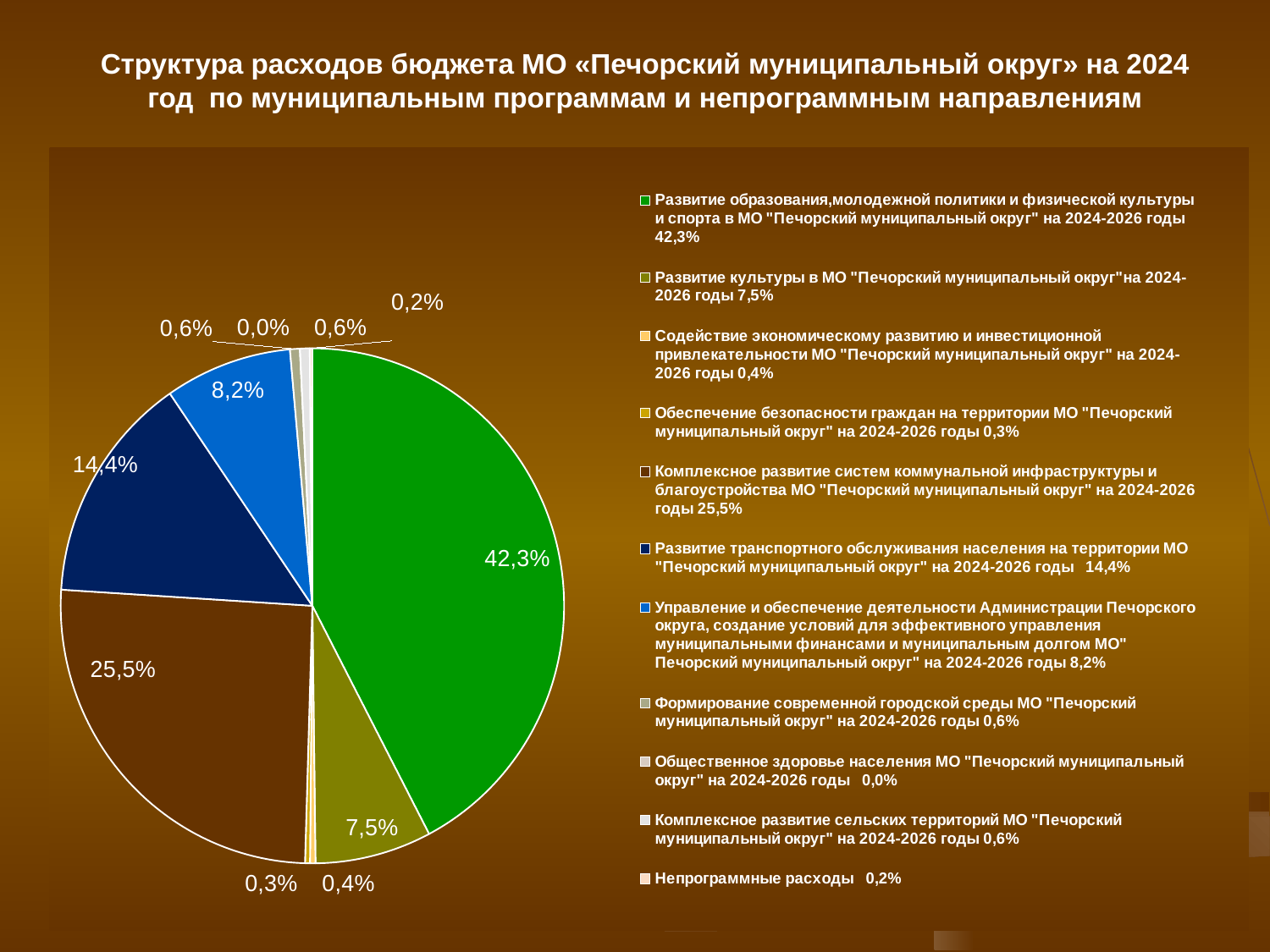

# Структура расходов бюджета МО «Печорский муниципальный округ» на 2024 год  по муниципальным программам и непрограммным направлениям

### Chart

| Category |  |
|---|---|
| Развитие образования,молодежной политики и физической культуры и спорта в МО "Печорский муниципальный округ" на 2024-2026 годы 42,3% | 391846.3 |
| Развитие культуры в МО "Печорский муниципальный округ"на 2024-2026 годы 7,5% | 69232.4 |
| Содействие экономическому развитию и инвестиционной привлекательности МО "Печорский муниципальный округ" на 2024-2026 годы 0,4% | 3228.0 |
| Обеспечение безопасности граждан на территории МО "Печорский муниципальный округ" на 2024-2026 годы 0,3% | 2918.6 |
| Комплексное развитие систем коммунальной инфраструктуры и благоустройства МО "Печорский муниципальный округ" на 2024-2026 годы 25,5% | 236351.0 |
| Развитие транспортного обслуживания населения на территории МО "Печорский муниципальный округ" на 2024-2026 годы   14,4% | 133552.5 |
| Управление и обеспечение деятельности Администрации Печорского округа, создание условий для эффективного управления муниципальными финансами и муниципальным долгом МО" Печорский муниципальный округ" на 2024-2026 годы 8,2% | 75509.1 |
| Формирование современной городской среды МО "Печорский муниципальный округ" на 2024-2026 годы 0,6% | 5874.4 |
| Общественное здоровье населения МО "Печорский муниципальный округ" на 2024-2026 годы   0,0% | 9.0 |
| Комплексное развитие сельских территорий МО "Печорский муниципальный округ" на 2024-2026 годы 0,6% | 5723.0 |
| Непрограммные расходы   0,2% | 1555.0 |

### Chart

| Category |
|---|